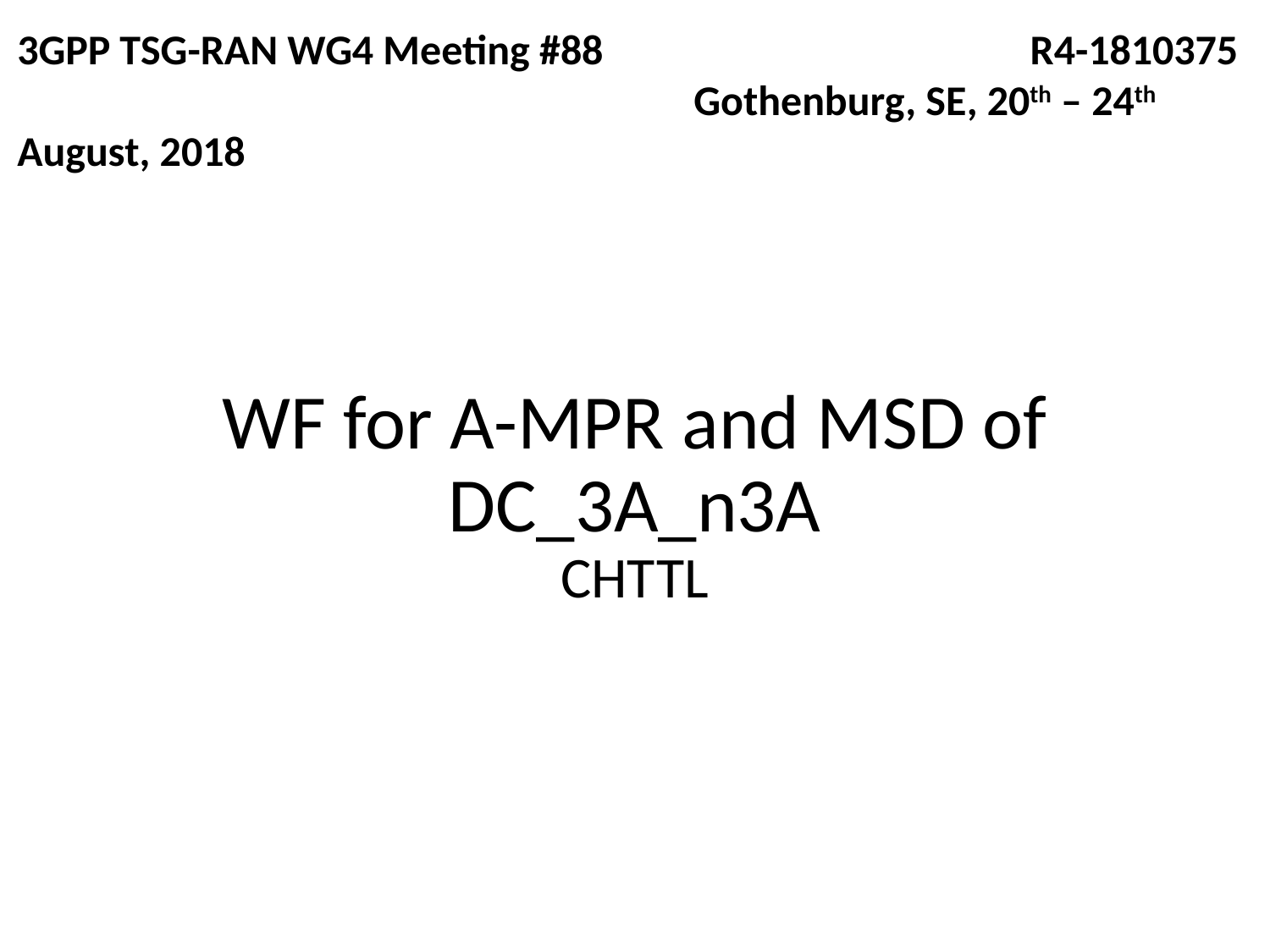

3GPP TSG-RAN WG4 Meeting #88	 		             R4-1810375                                                                        Gothenburg, SE, 20th – 24th August, 2018
# WF for A-MPR and MSD of DC_3A_n3A CHTTL